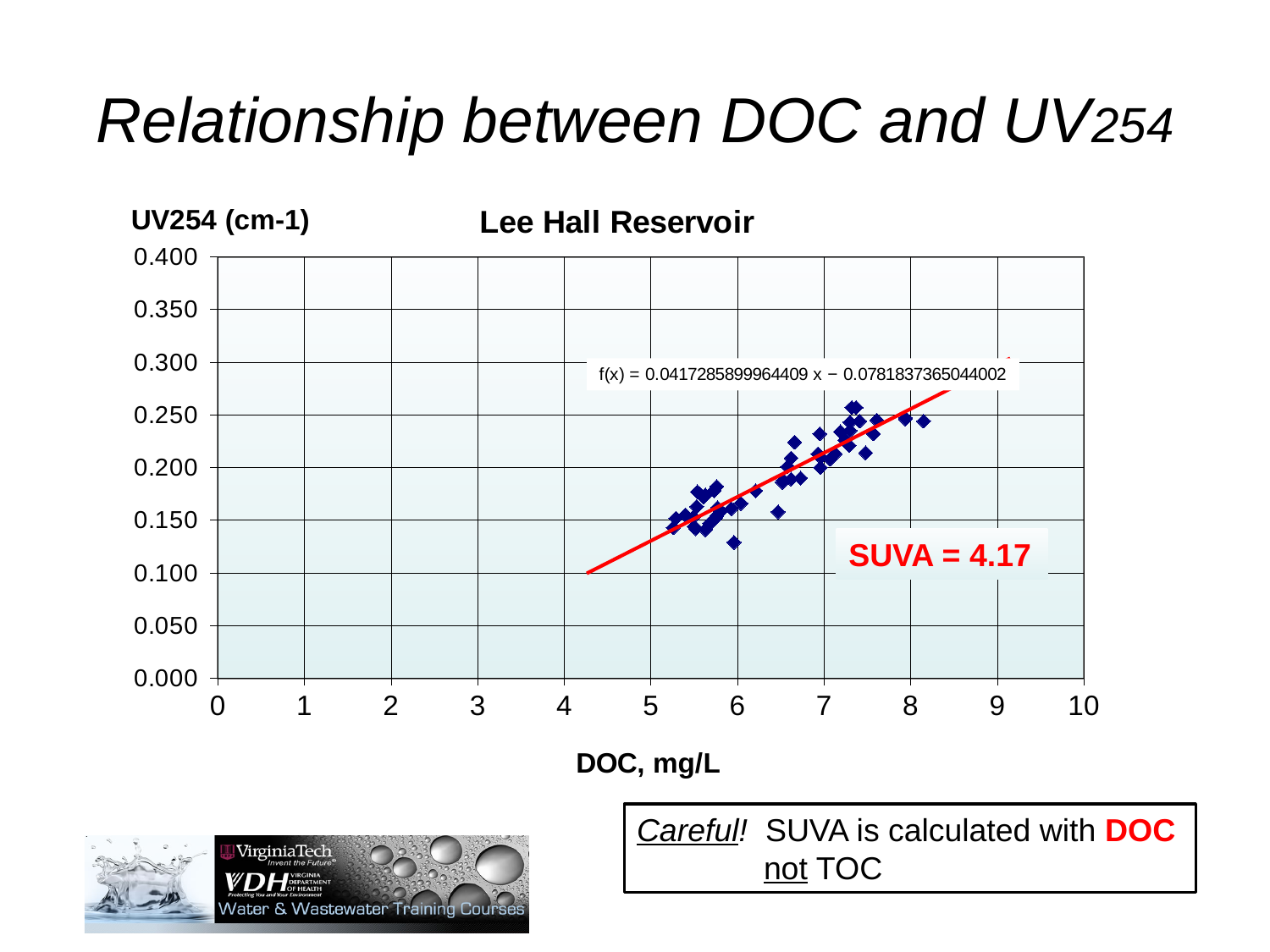

# Relationship between DOC and UV254

### Chart: Lee Hall Reservoir

| Category | Raw |
|---|---|
SUVA = 4.17
Careful!  SUVA is calculated with DOC not TOC